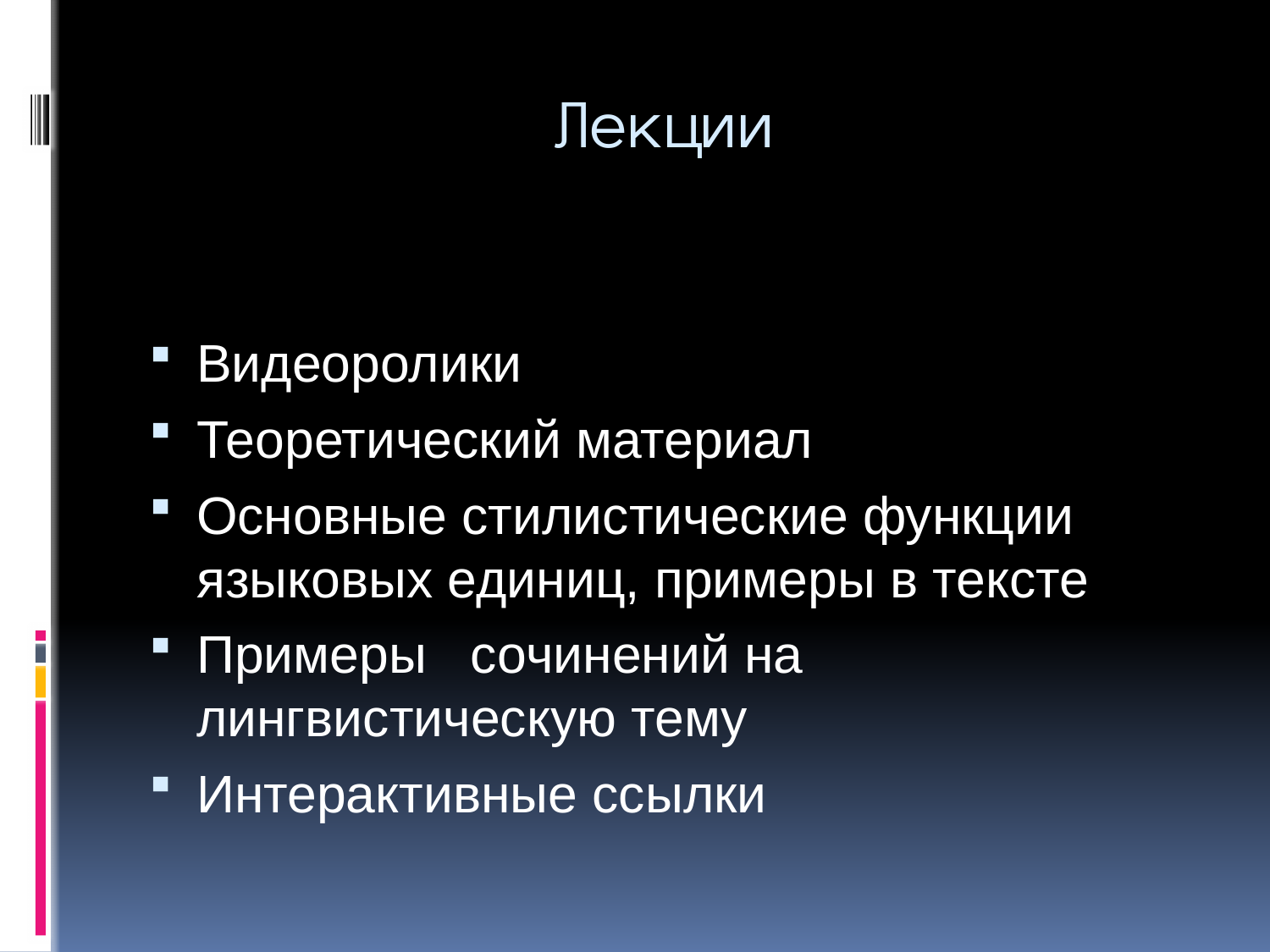

# Лекции

Видеоролики
Теоретический материал
Основные стилистические функции языковых единиц, примеры в тексте
Примеры   сочинений на лингвистическую тему
Интерактивные ссылки